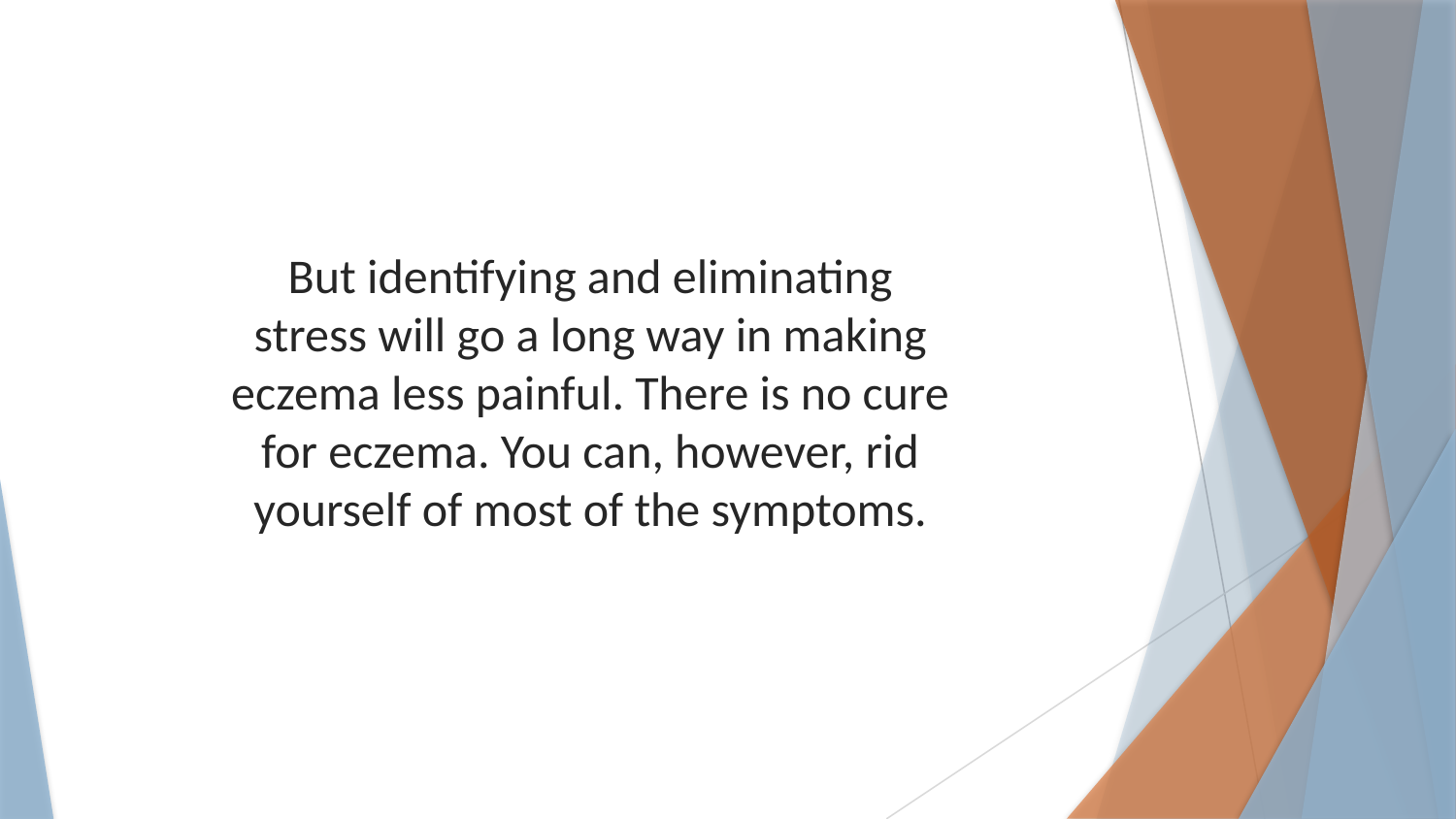

But identifying and eliminating stress will go a long way in making eczema less painful. There is no cure for eczema. You can, however, rid yourself of most of the symptoms.